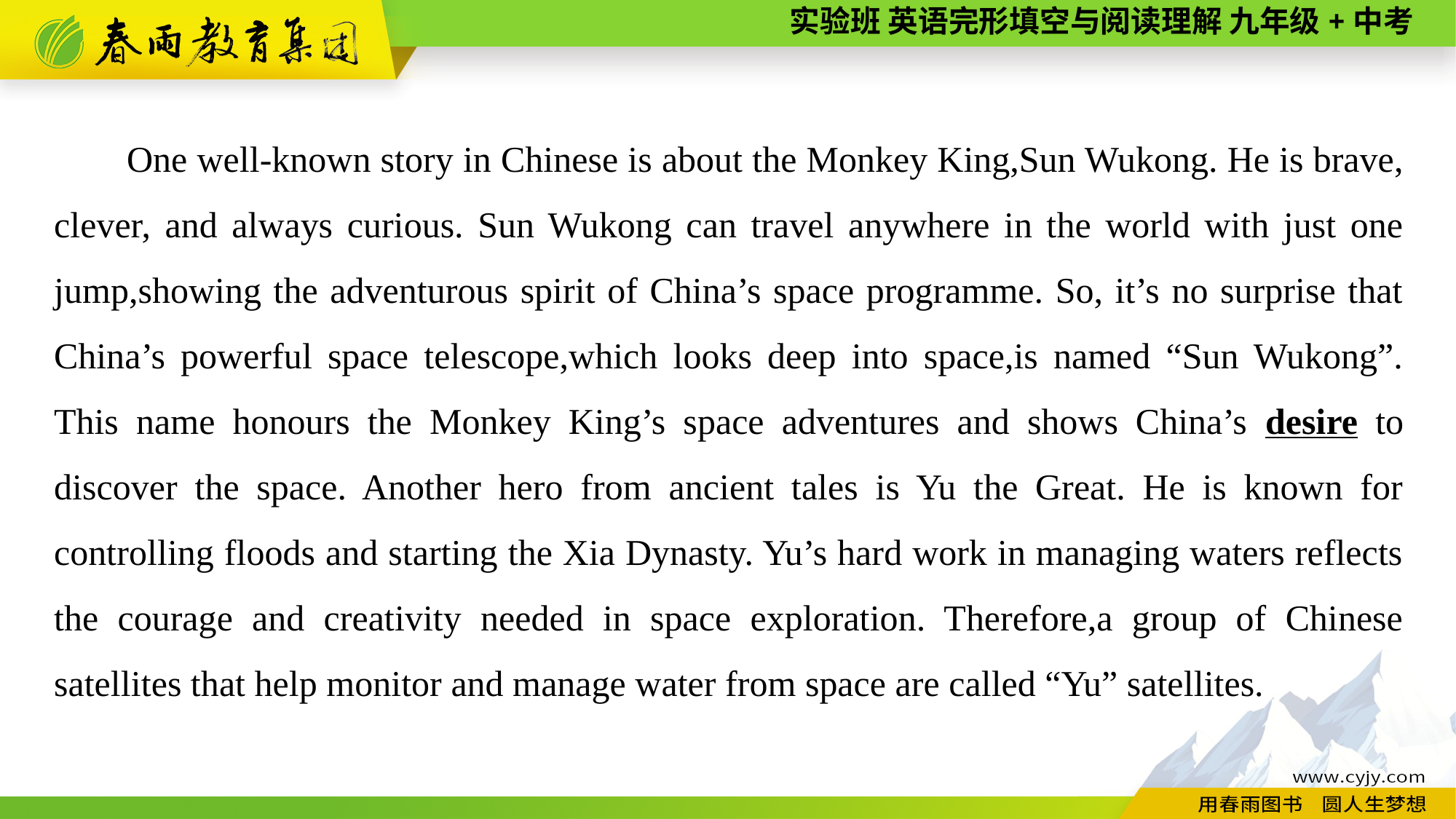

One well-known story in Chinese is about the Monkey King,Sun Wukong. He is brave, clever, and always curious. Sun Wukong can travel anywhere in the world with just one jump,showing the adventurous spirit of China’s space programme. So, it’s no surprise that China’s powerful space telescope,which looks deep into space,is named “Sun Wukong”. This name honours the Monkey King’s space adventures and shows China’s desire to discover the space. Another hero from ancient tales is Yu the Great. He is known for controlling floods and starting the Xia Dynasty. Yu’s hard work in managing waters reflects the courage and creativity needed in space exploration. Therefore,a group of Chinese satellites that help monitor and manage water from space are called “Yu” satellites.